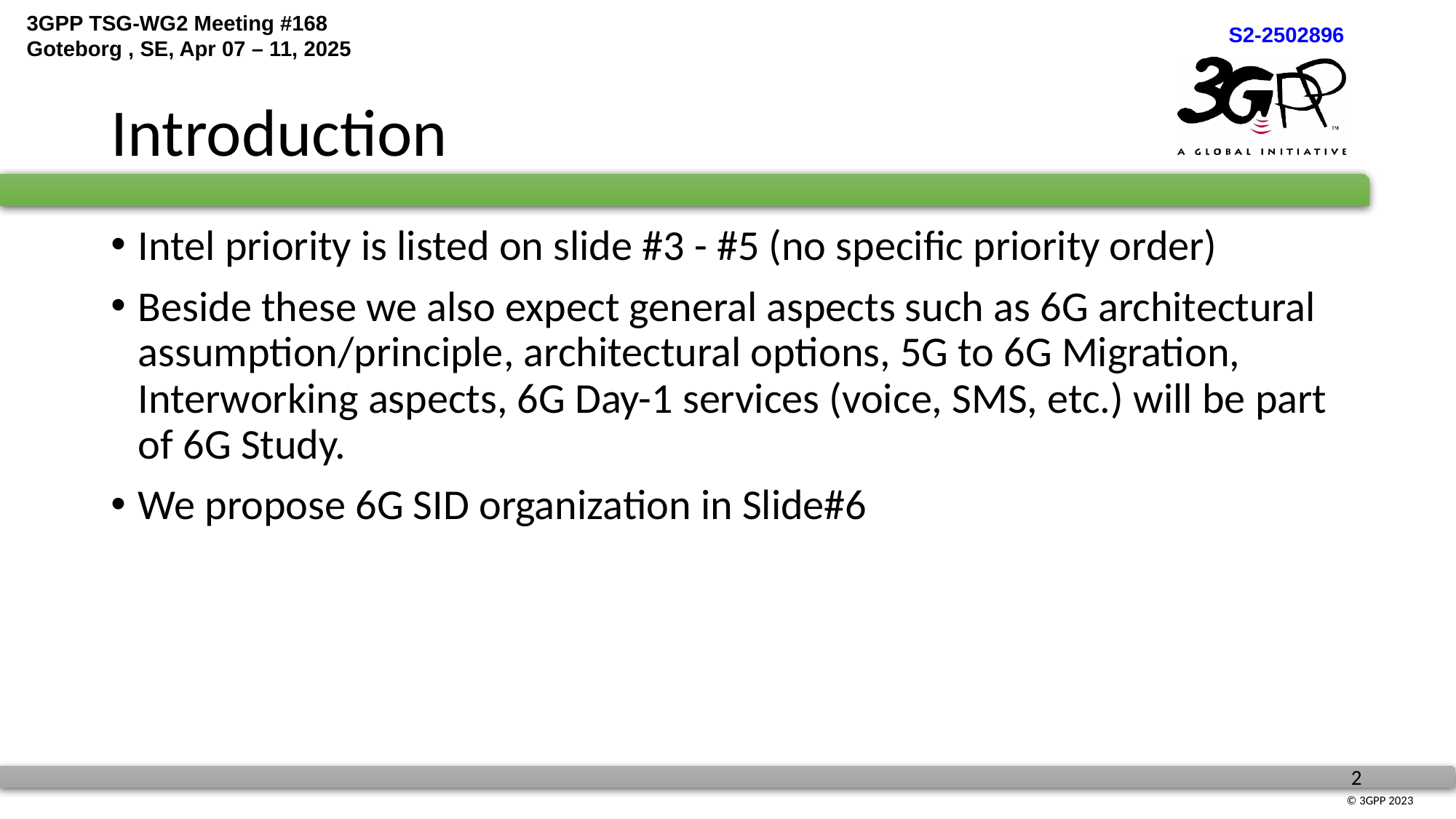

# Introduction
Intel priority is listed on slide #3 - #5 (no specific priority order)
Beside these we also expect general aspects such as 6G architectural assumption/principle, architectural options, 5G to 6G Migration, Interworking aspects, 6G Day-1 services (voice, SMS, etc.) will be part of 6G Study.
We propose 6G SID organization in Slide#6